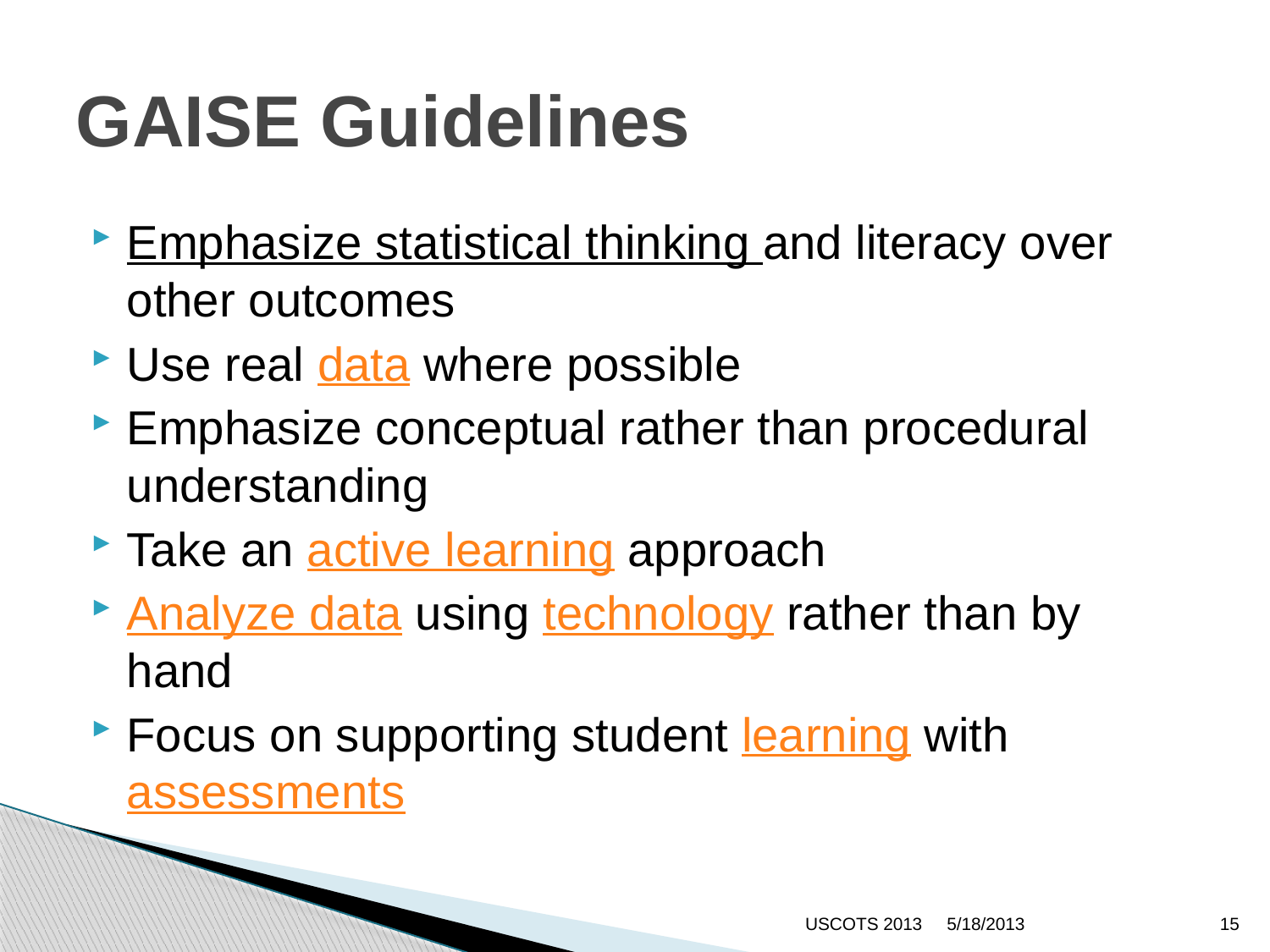

# GAISE Guidelines
Emphasize statistical thinking and literacy over other outcomes
Use real data where possible
Emphasize conceptual rather than procedural understanding
Take an active learning approach
Analyze data using technology rather than by hand
Focus on supporting student learning with assessments

USCOTS 2013
5/18/2013
15